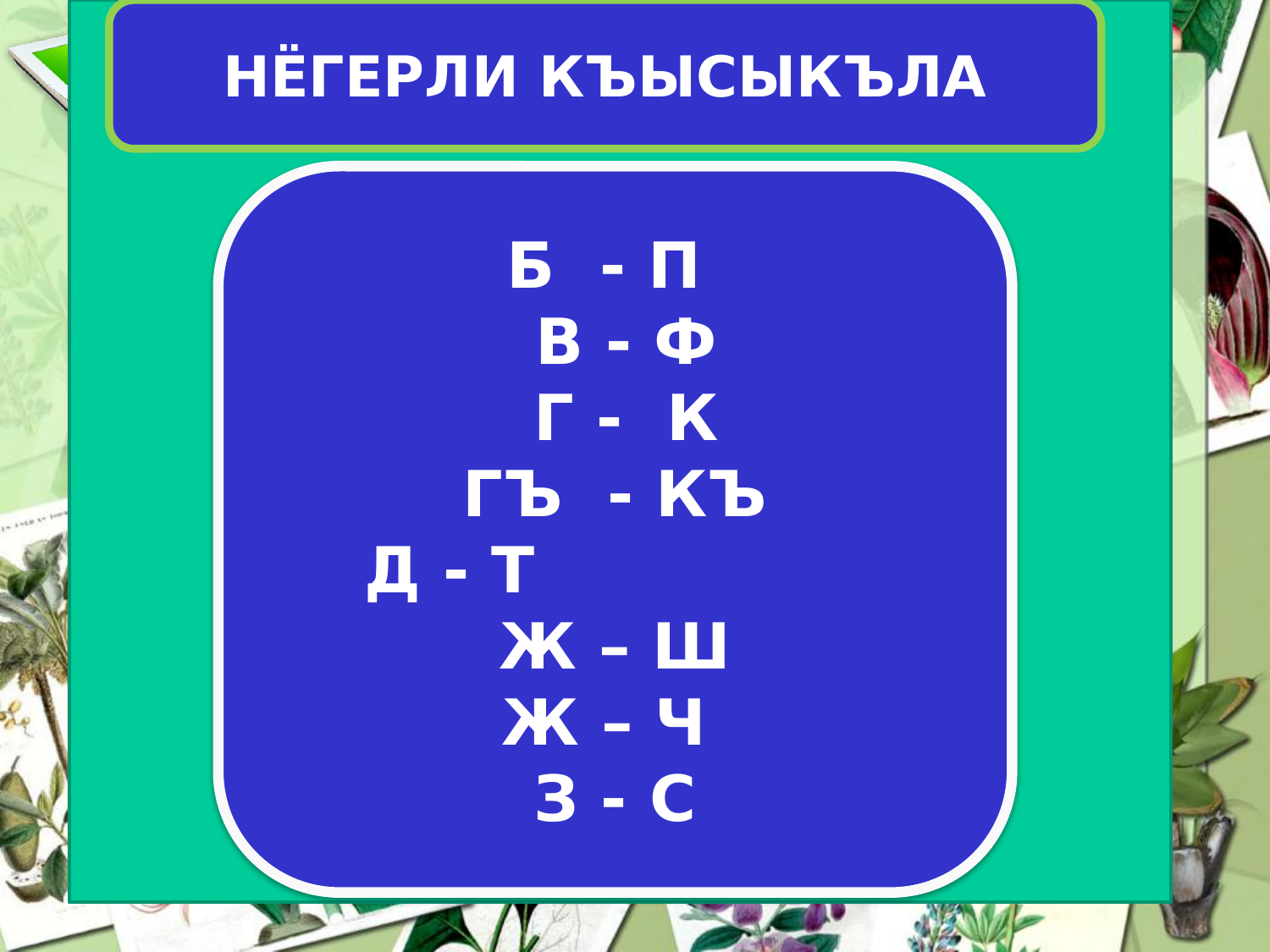

Нёгерли къысыкъла
Б  - П
 В - Ф
 Г -  К
 Гъ  - Къ
Д - Т
Ж – Ш
Ж – ч
З - С